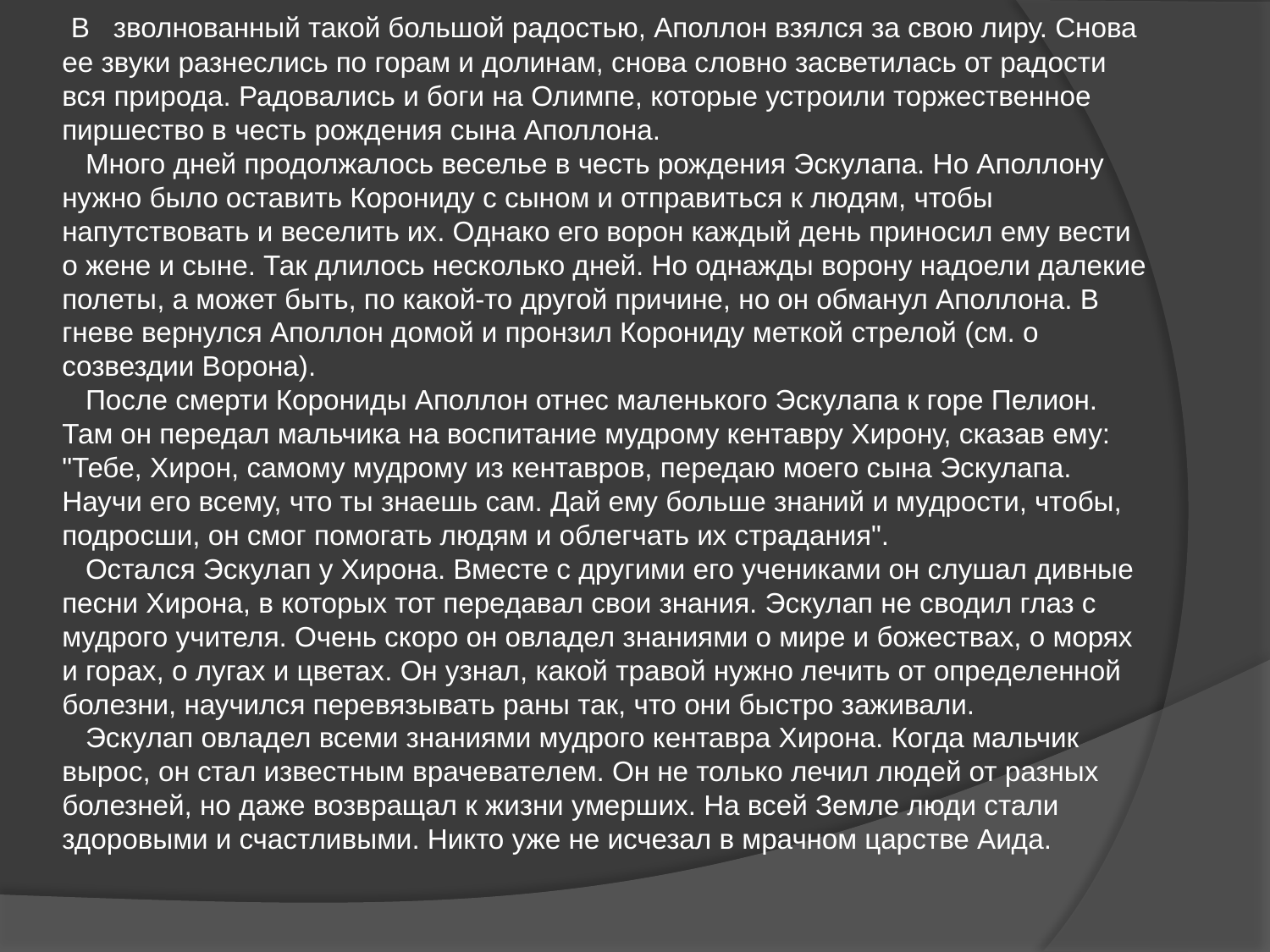

В   зволнованный такой большой радостью, Аполлон взялся за свою лиру. Снова ее звуки разнеслись по горам и долинам, снова словно засветилась от радости вся природа. Радовались и боги на Олимпе, которые устроили торжественное пиршество в честь рождения сына Аполлона.
   Много дней продолжалось веселье в честь рождения Эскулапа. Но Аполлону нужно было оставить Корониду с сыном и отправиться к людям, чтобы напутствовать и веселить их. Однако его ворон каждый день приносил ему вести о жене и сыне. Так длилось несколько дней. Но однажды ворону надоели далекие полеты, а может быть, по какой-то другой причине, но он обманул Аполлона. В гневе вернулся Аполлон домой и пронзил Корониду меткой стрелой (см. о созвездии Ворона).
   После смерти Корониды Аполлон отнес маленького Эскулапа к горе Пелион. Там он передал мальчика на воспитание мудрому кентавру Хирону, сказав ему: "Тебе, Хирон, самому мудрому из кентавров, передаю моего сына Эскулапа. Научи его всему, что ты знаешь сам. Дай ему больше знаний и мудрости, чтобы, подросши, он смог помогать людям и облегчать их страдания".
   Остался Эскулап у Хирона. Вместе с другими его учениками он слушал дивные песни Хирона, в которых тот передавал свои знания. Эскулап не сводил глаз с мудрого учителя. Очень скоро он овладел знаниями о мире и божествах, о морях и горах, о лугах и цветах. Он узнал, какой травой нужно лечить от определенной болезни, научился перевязывать раны так, что они быстро заживали.
   Эскулап овладел всеми знаниями мудрого кентавра Хирона. Когда мальчик вырос, он стал известным врачевателем. Он не только лечил людей от разных болезней, но даже возвращал к жизни умерших. На всей Земле люди стали здоровыми и счастливыми. Никто уже не исчезал в мрачном царстве Аида.